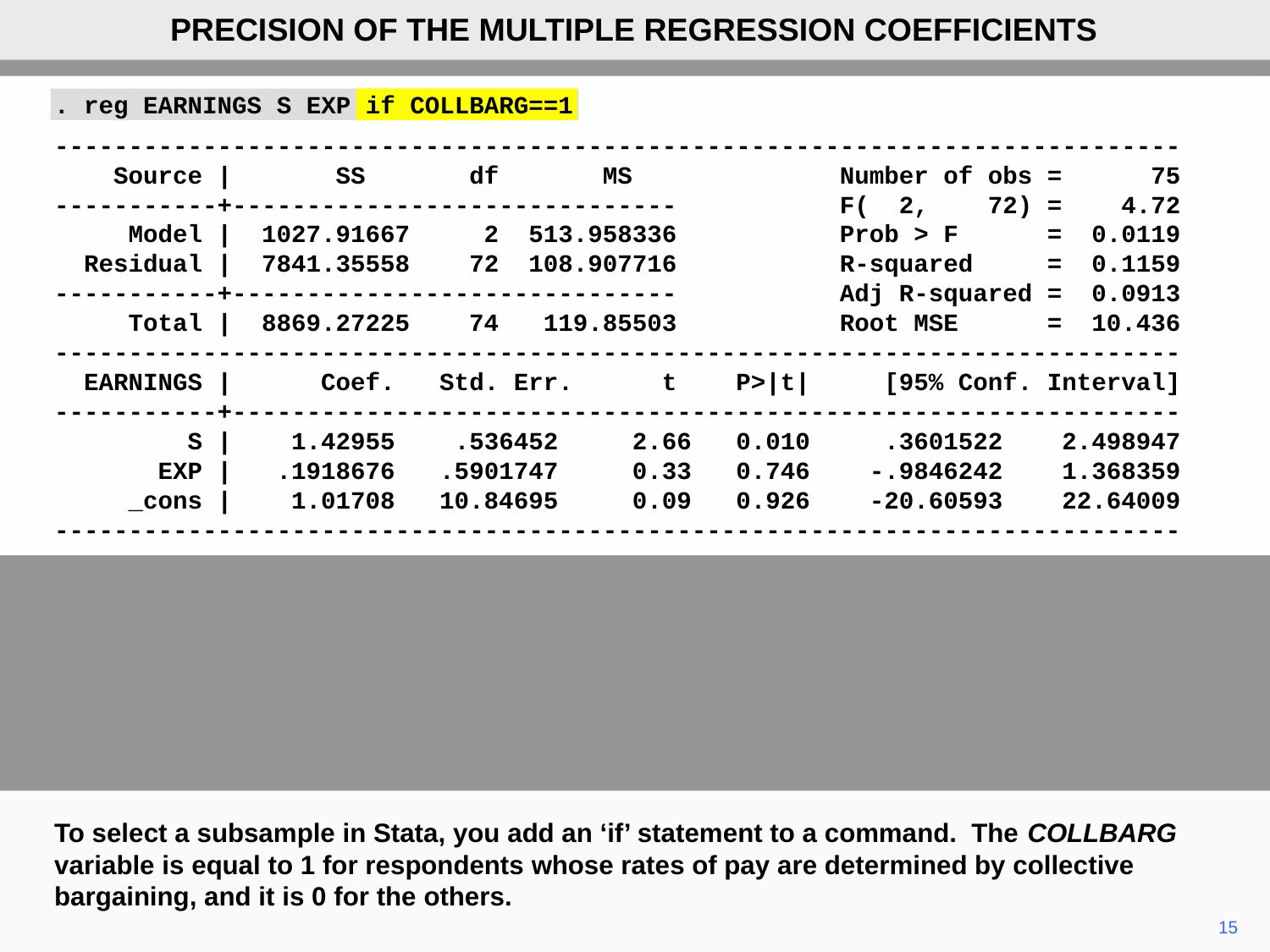

PRECISION OF THE MULTIPLE REGRESSION COEFFICIENTS

. reg EARNINGS S EXP if COLLBARG==1
----------------------------------------------------------------------------
    Source |       SS       df       MS              Number of obs =      75
-----------+------------------------------           F(  2,    72) =    4.72
     Model |  1027.91667     2  513.958336           Prob > F      =  0.0119
  Residual |  7841.35558    72  108.907716           R-squared     =  0.1159
-----------+------------------------------           Adj R-squared =  0.0913
     Total |  8869.27225    74   119.85503           Root MSE      =  10.436
----------------------------------------------------------------------------
  EARNINGS |      Coef.   Std. Err.      t    P>|t|     [95% Conf. Interval]
-----------+----------------------------------------------------------------
         S |    1.42955    .536452     2.66   0.010     .3601522    2.498947
       EXP |   .1918676   .5901747     0.33   0.746    -.9846242    1.368359
     _cons |    1.01708   10.84695     0.09   0.926    -20.60593    22.64009
----------------------------------------------------------------------------

To select a subsample in Stata, you add an ‘if’ statement to a command.  The COLLBARG variable is equal to 1 for respondents whose rates of pay are determined by collective bargaining, and it is 0 for the others.
15